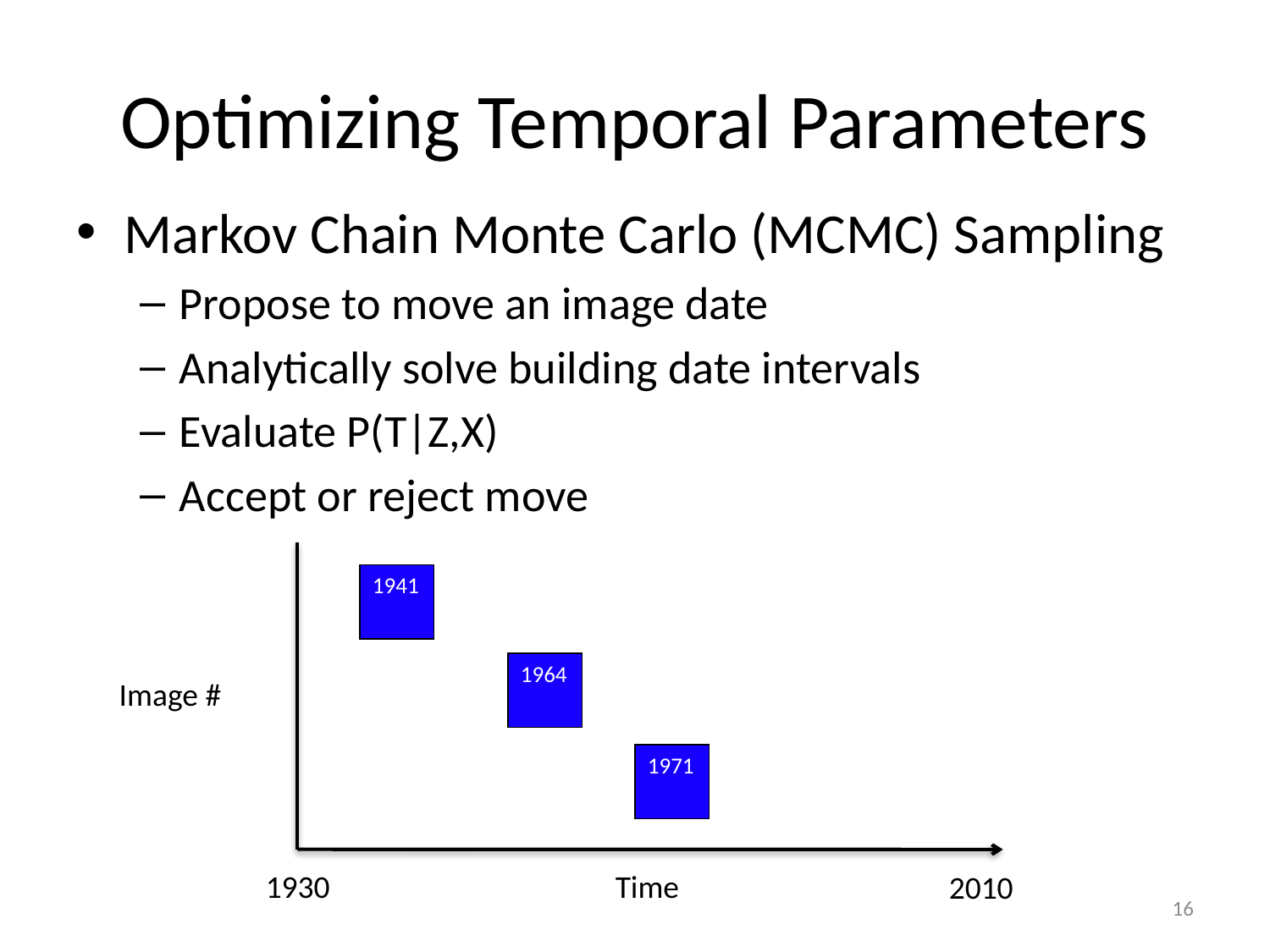

# Optimizing Temporal Parameters
Markov Chain Monte Carlo (MCMC) Sampling
Propose to move an image date
Analytically solve building date intervals
Evaluate P(T|Z,X)
Accept or reject move
1941
1964
Image #
1971
1930
Time
2010
16